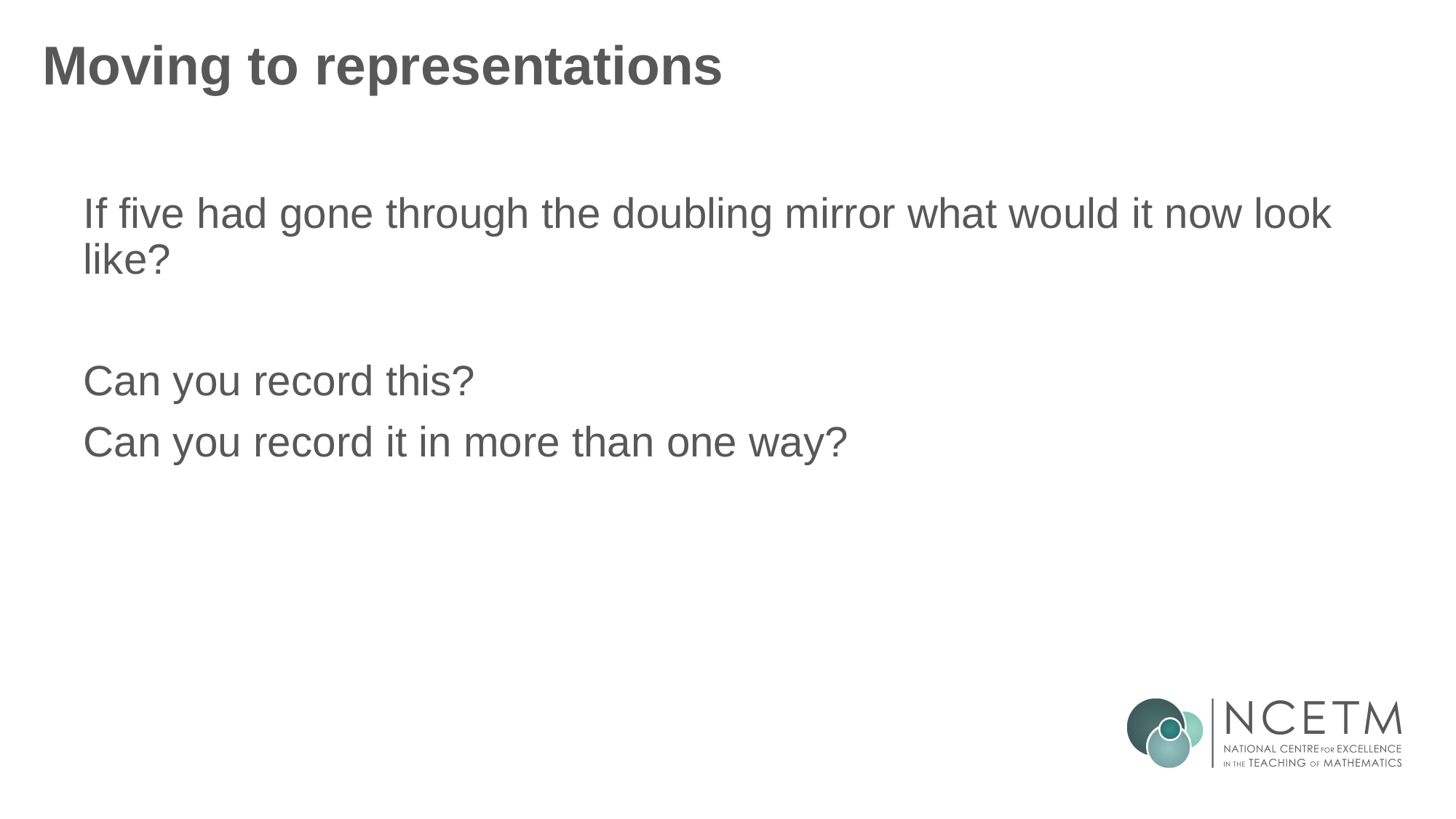

# Moving to representations
If five had gone through the doubling mirror what would it now look like?

Can you record this?
Can you record it in more than one way?